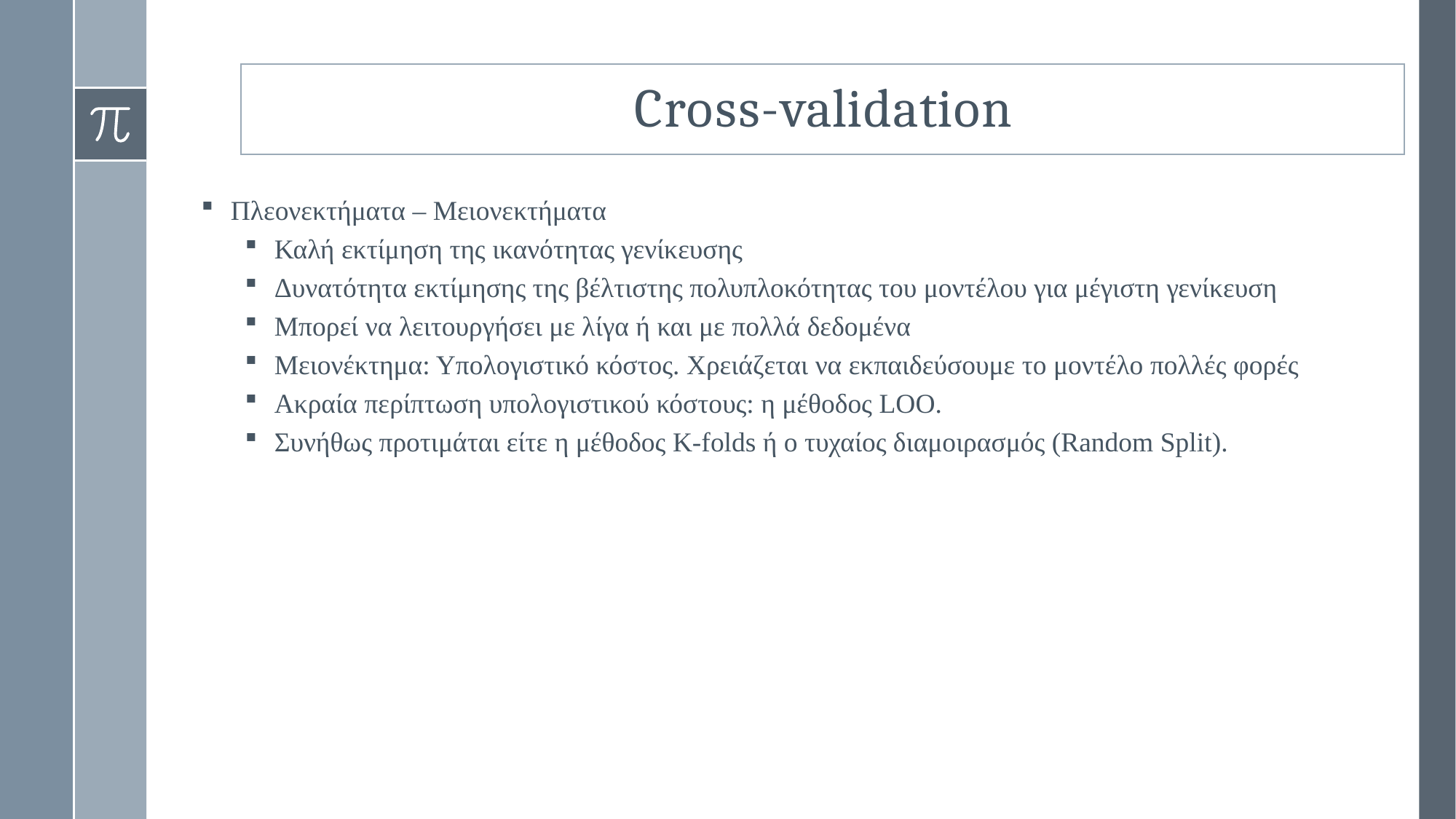

Cross-validation
Πλεονεκτήματα – Μειονεκτήματα
Καλή εκτίμηση της ικανότητας γενίκευσης
Δυνατότητα εκτίμησης της βέλτιστης πολυπλοκότητας του μοντέλου για μέγιστη γενίκευση
Μπορεί να λειτουργήσει με λίγα ή και με πολλά δεδομένα
Μειονέκτημα: Υπολογιστικό κόστος. Χρειάζεται να εκπαιδεύσουμε το μοντέλο πολλές φορές
Ακραία περίπτωση υπολογιστικού κόστους: η μέθοδος LOO.
Συνήθως προτιμάται είτε η μέθοδος K-folds ή ο τυχαίος διαμοιρασμός (Random Split).